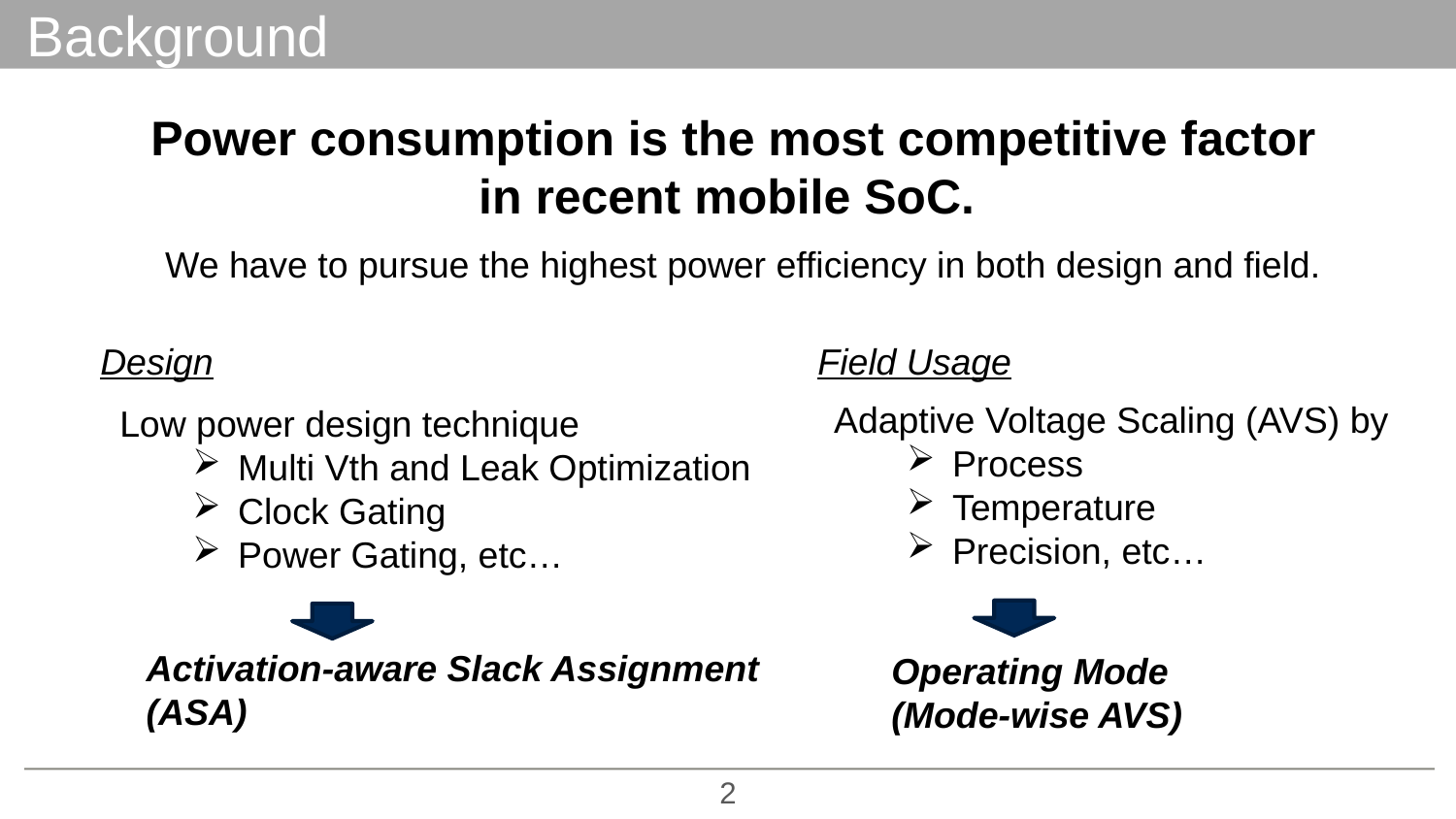

# Background
Power consumption is the most competitive factor
in recent mobile SoC.
 We have to pursue the highest power efficiency in both design and field.
Design
Field Usage
Adaptive Voltage Scaling (AVS) by
Process
Temperature
Precision, etc…
Low power design technique
Multi Vth and Leak Optimization
Clock Gating
Power Gating, etc…

Operating Mode (Mode-wise AVS)

Activation-aware Slack Assignment
(ASA)